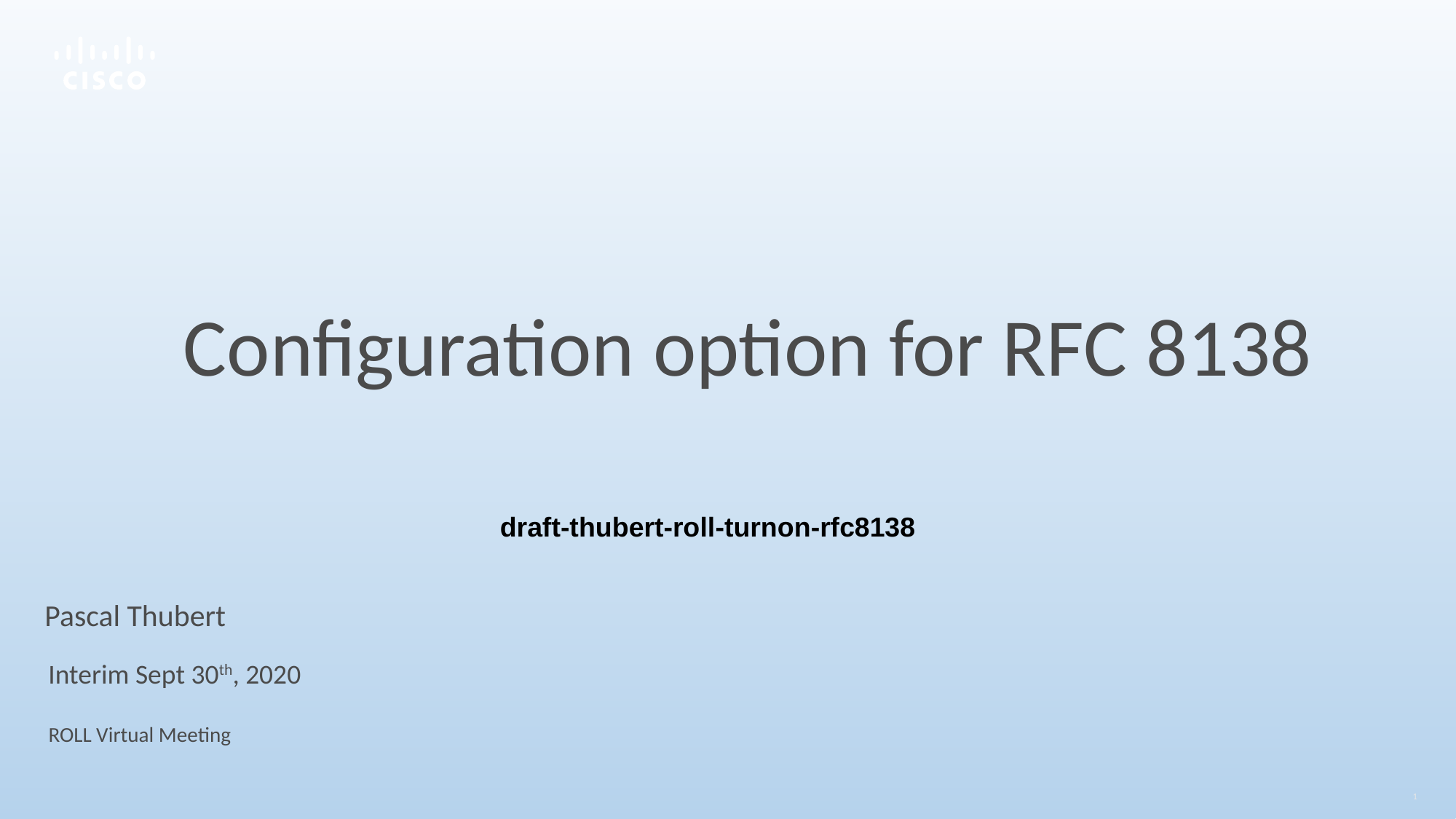

# Configuration option for RFC 8138
draft-thubert-roll-turnon-rfc8138

Pascal Thubert
Interim Sept 30th, 2020
ROLL Virtual Meeting